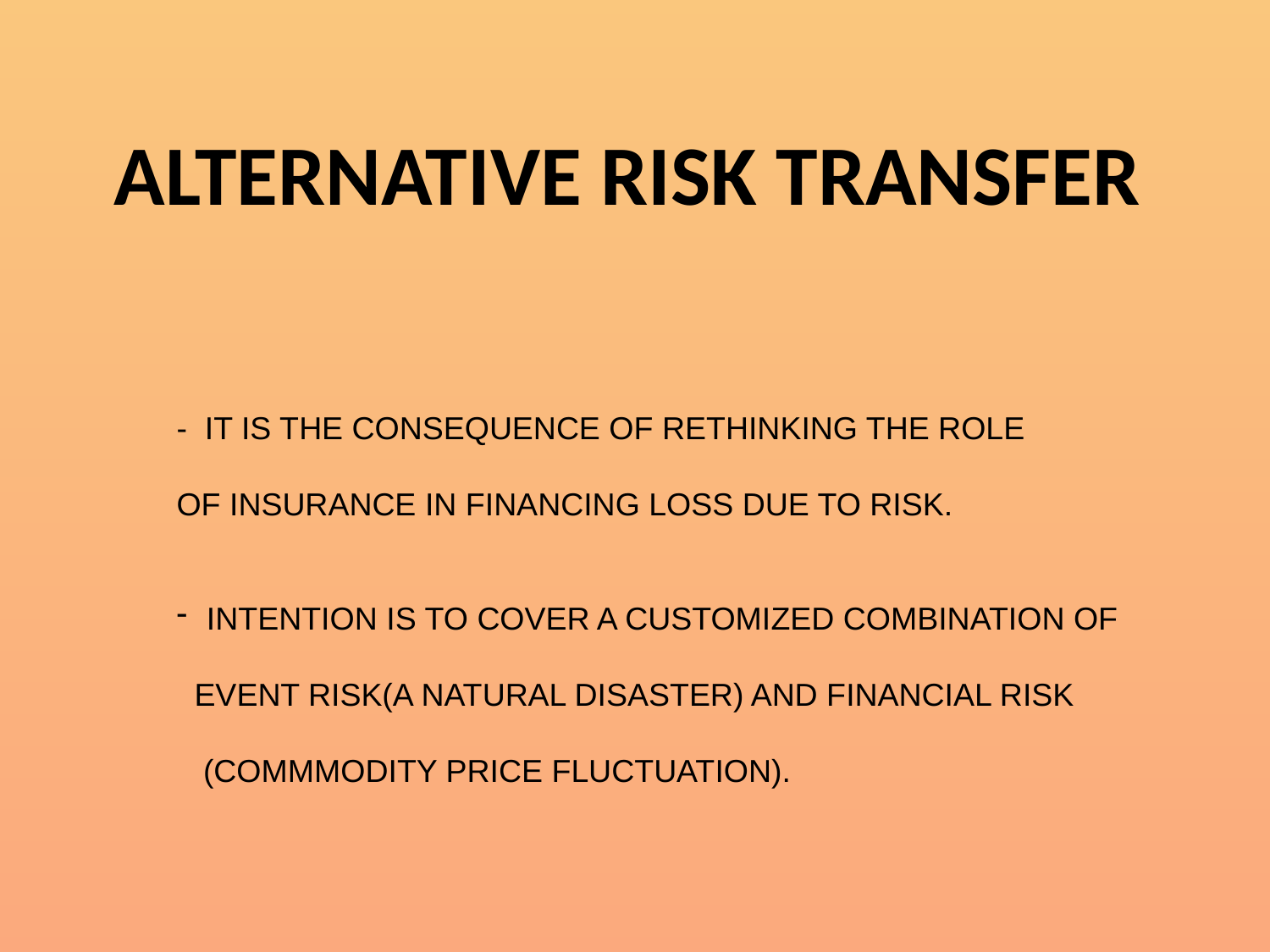

ALTERNATIVE RISK TRANSFER

-  IT IS THE CONSEQUENCE OF RETHINKING THE ROLE

OF INSURANCE IN FINANCING LOSS DUE TO RISK.

INTENTION IS TO COVER A CUSTOMIZED COMBINATION OF

  EVENT RISK(A NATURAL DISASTER) AND FINANCIAL RISK

   (COMMMODITY PRICE FLUCTUATION).